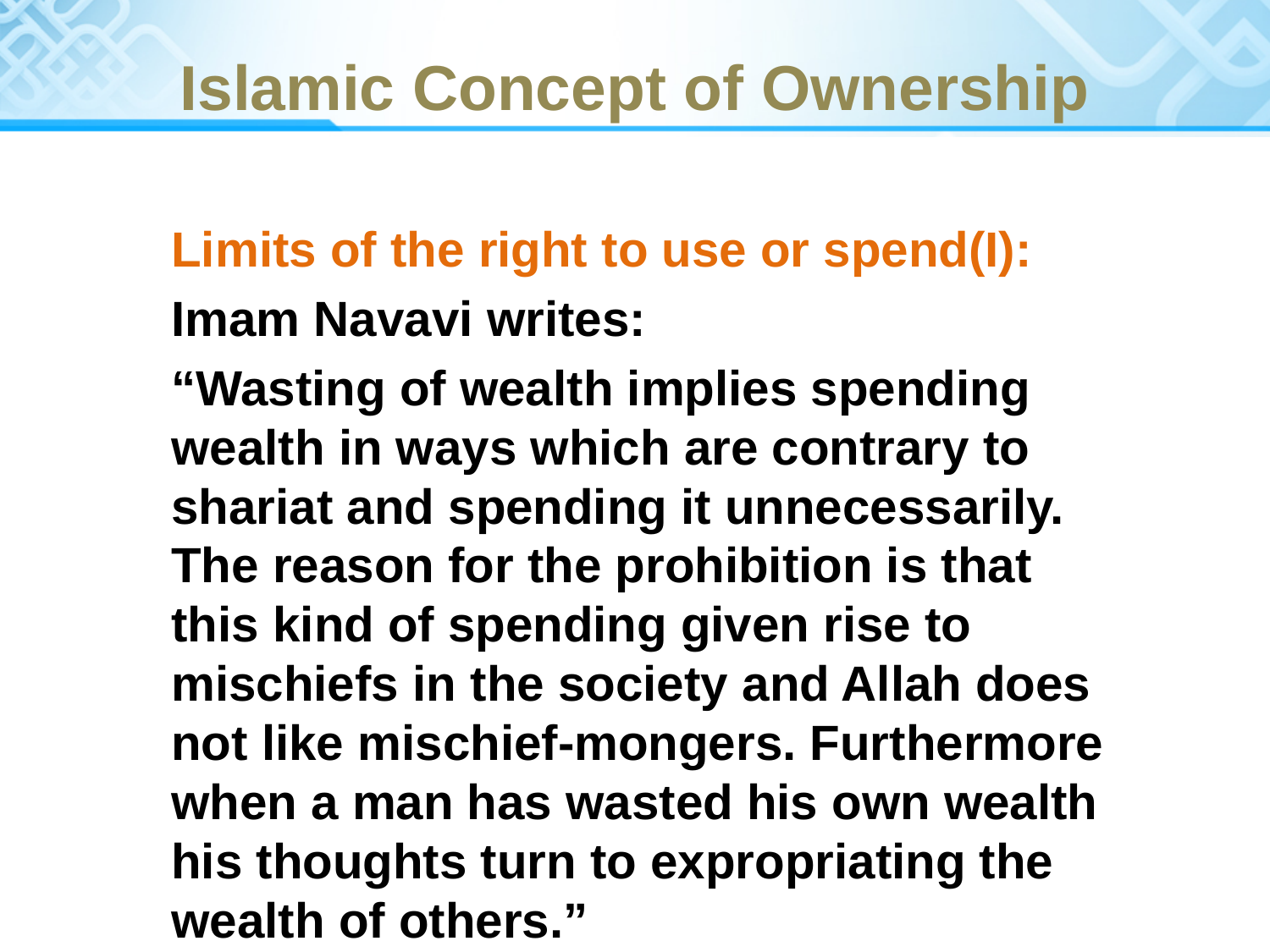

# Islamic Concept of Ownership

Limits of the right to use or spend(I):
Imam Navavi writes:
“Wasting of wealth implies spending wealth in ways which are contrary to shariat and spending it unnecessarily. The reason for the prohibition is that this kind of spending given rise to mischiefs in the society and Allah does not like mischief-mongers. Furthermore when a man has wasted his own wealth his thoughts turn to expropriating the wealth of others.”